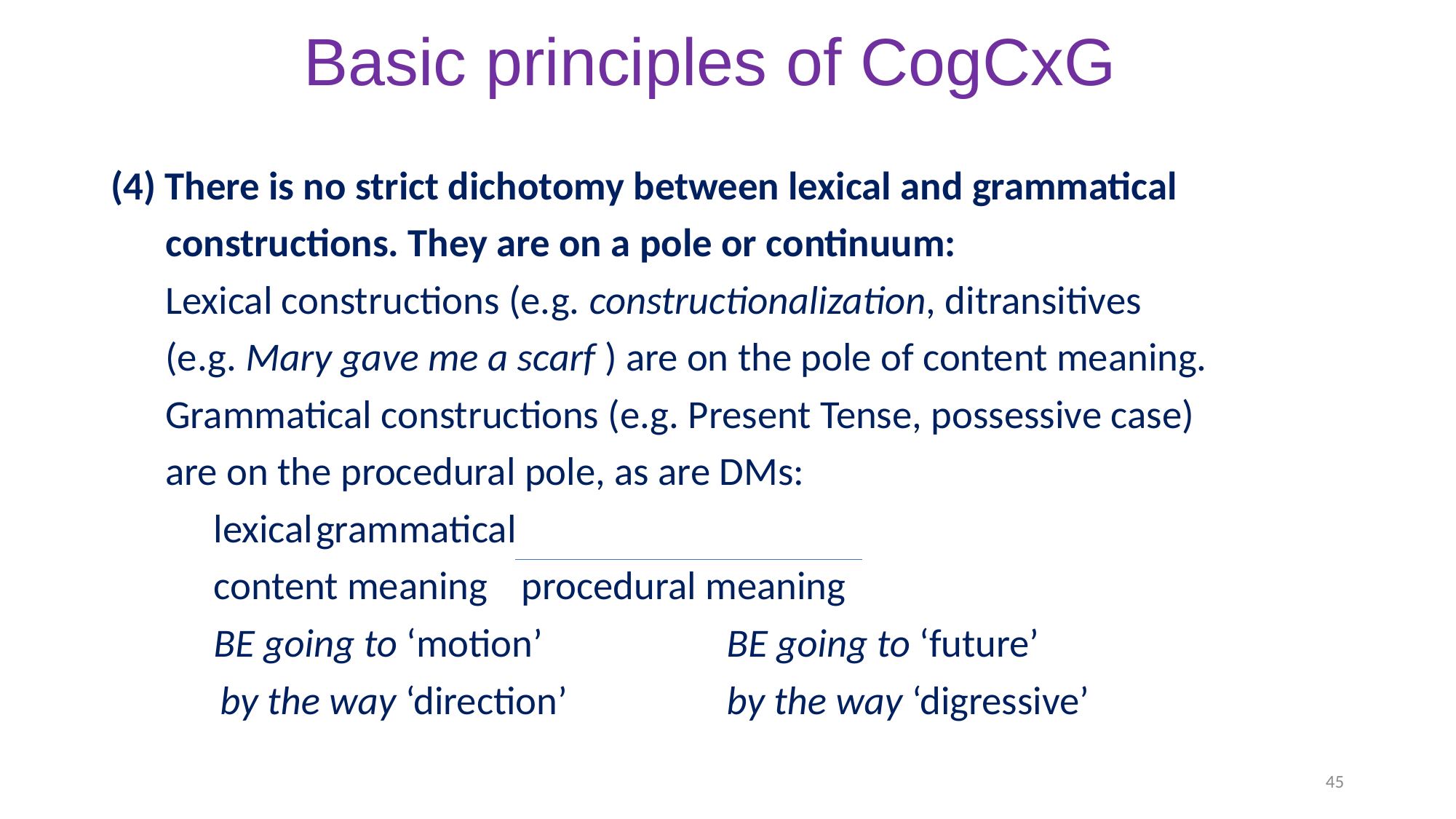

# Basic principles of CogCxG
(4) There is no strict dichotomy between lexical and grammatical
      constructions. They are on a pole or continuum:
      Lexical constructions (e.g. constructionalization, ditransitives
      (e.g. Mary gave me a scarf ) are on the pole of content meaning.
      Grammatical constructions (e.g. Present Tense, possessive case)
      are on the procedural pole, as are DMs:
	lexical						grammatical
	content meaning				procedural meaning
	BE going to ‘motion’				BE going to ‘future’
            by the way ‘direction’			by the way ‘digressive’

45